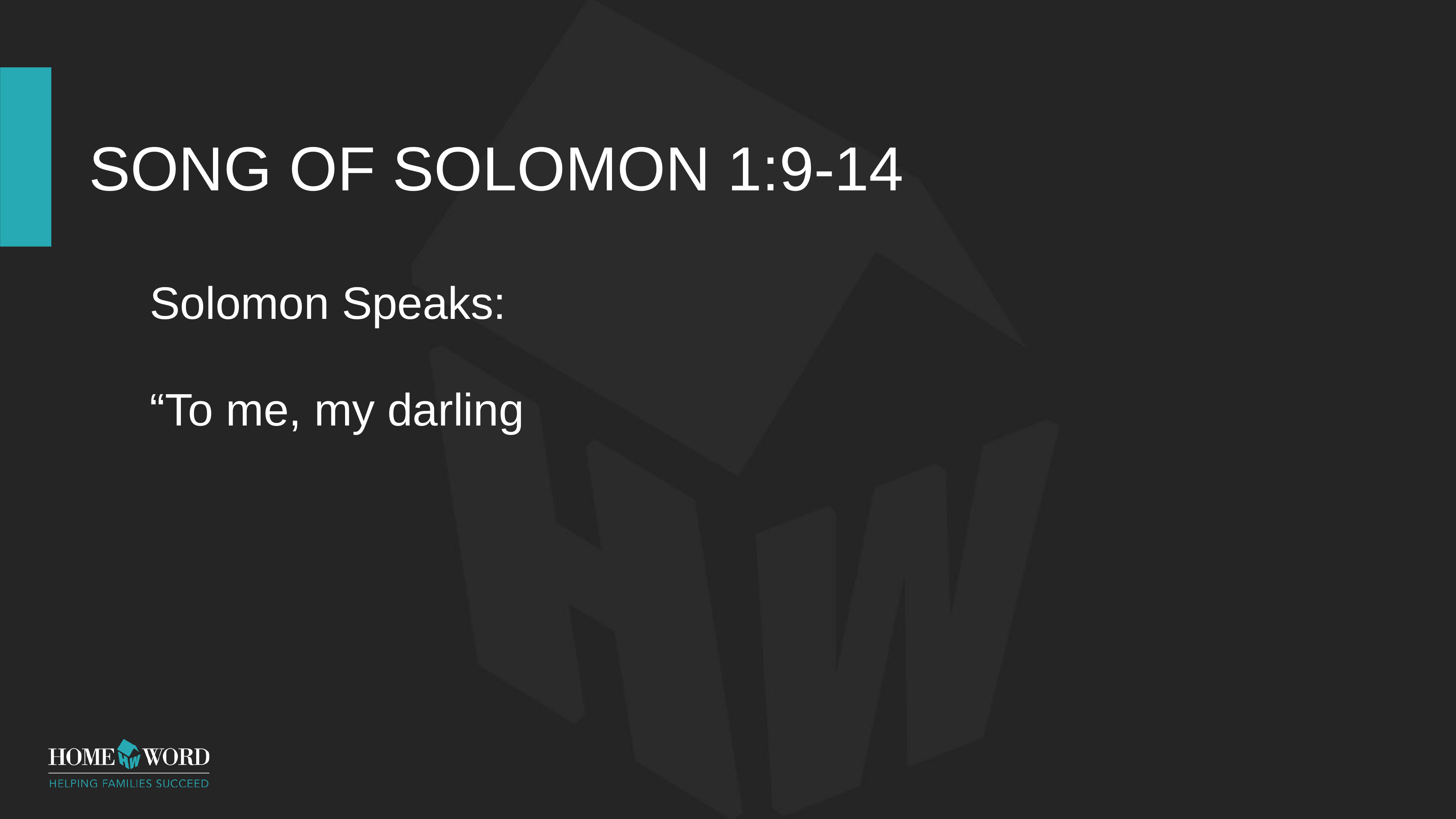

# Song of Solomon 1:9-14
Solomon Speaks:
“To me, my darling